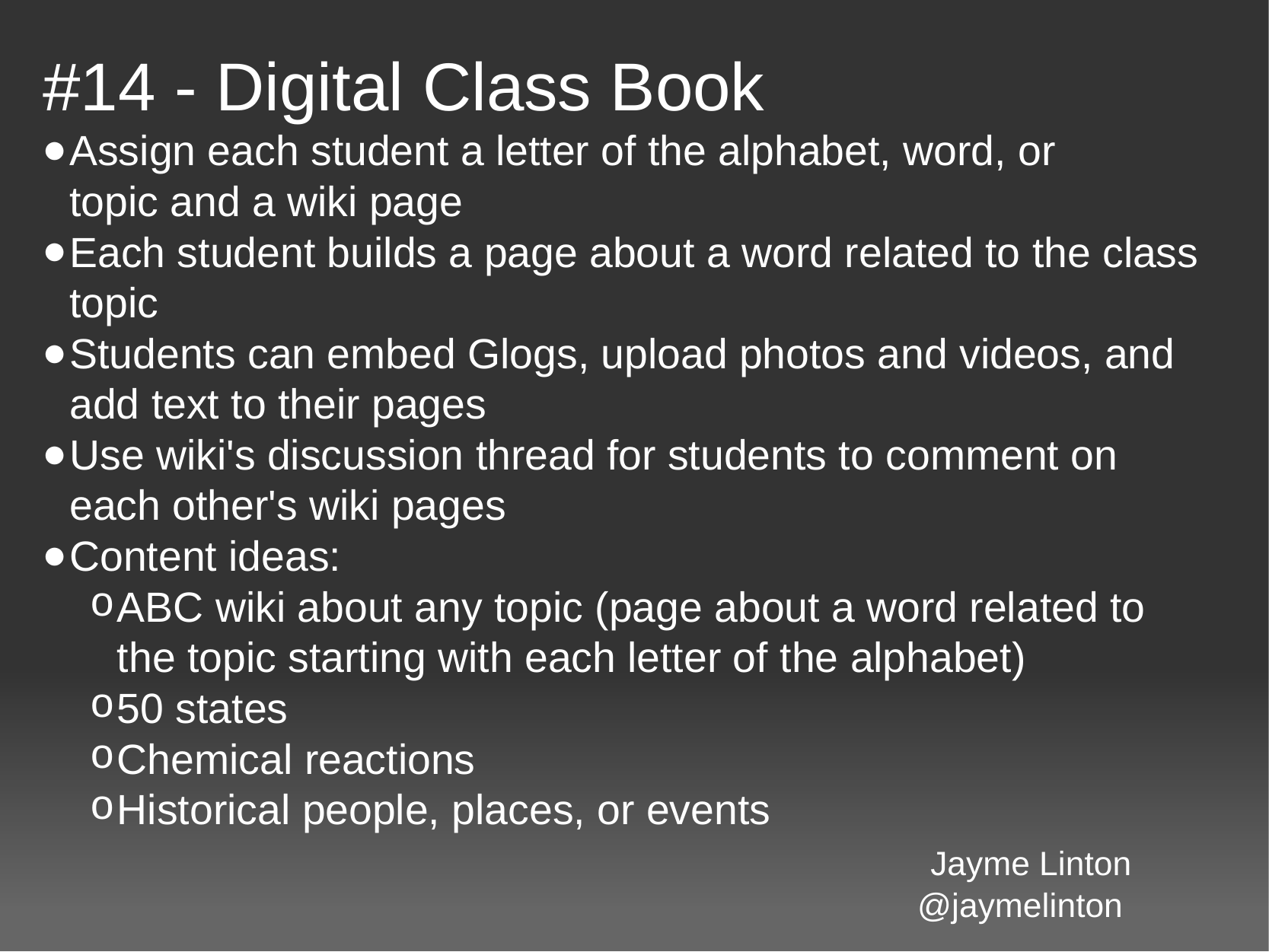

# #14 - Digital Class Book
Assign each student a letter of the alphabet, word, or topic and a wiki page
Each student builds a page about a word related to the class topic
Students can embed Glogs, upload photos and videos, and add text to their pages
Use wiki's discussion thread for students to comment on each other's wiki pages
Content ideas:
ABC wiki about any topic (page about a word related to the topic starting with each letter of the alphabet)
50 states
Chemical reactions
Historical people, places, or events
                                                                             Jayme Linton
                                                                                                @jaymelinton